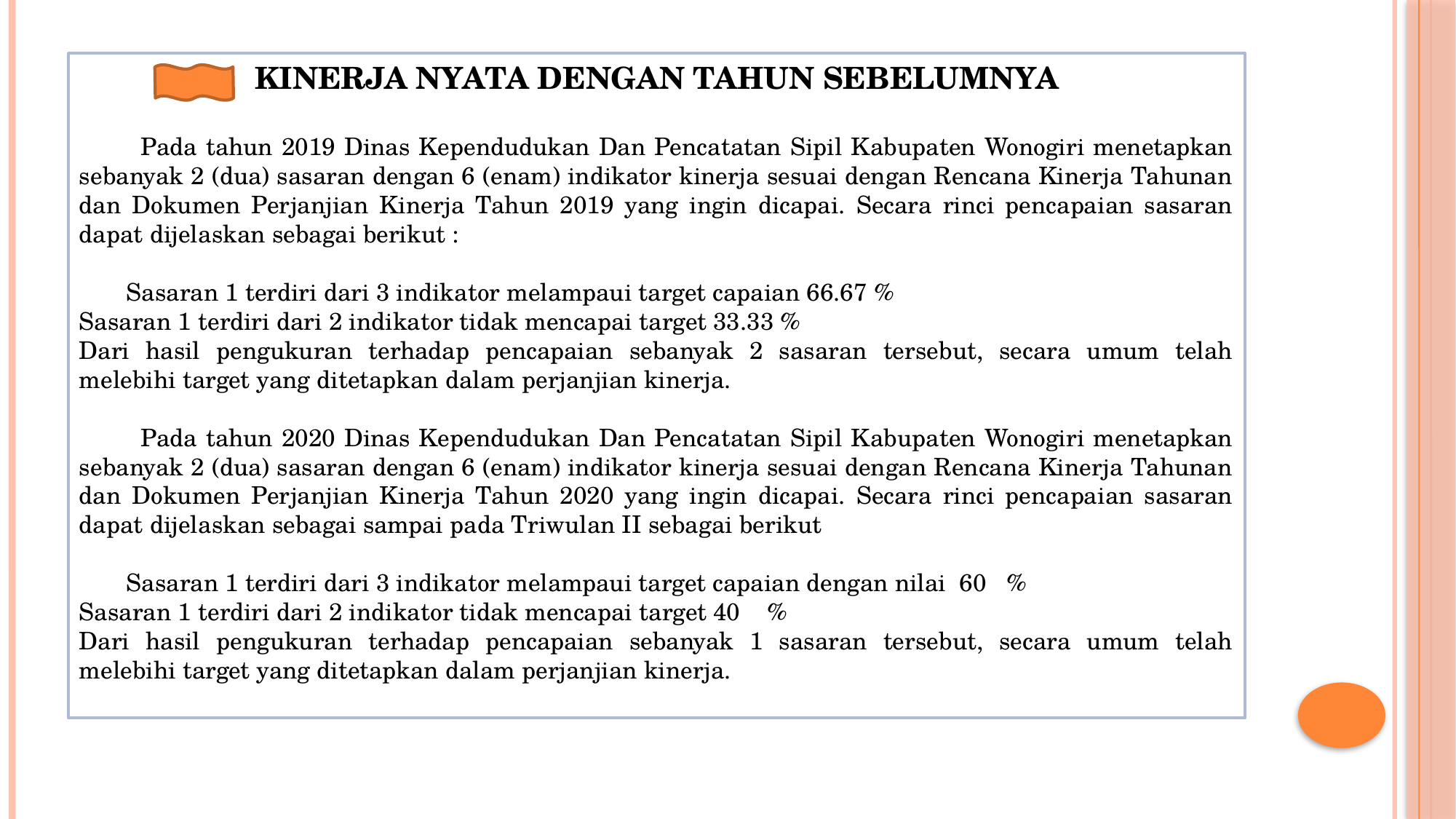

#
KINERJA NYATA DENGAN TAHUN SEBELUMNYA

       Pada tahun 2019 Dinas Kependudukan Dan Pencatatan Sipil Kabupaten Wonogiri menetapkan sebanyak 2 (dua) sasaran dengan 6 (enam) indikator kinerja sesuai dengan Rencana Kinerja Tahunan dan Dokumen Perjanjian Kinerja Tahun 2019 yang ingin dicapai. Secara rinci pencapaian sasaran dapat dijelaskan sebagai berikut :

       Sasaran 1 terdiri dari 3 indikator melampaui target capaian 66.67 %
Sasaran 1 terdiri dari 2 indikator tidak mencapai target 33.33 %
Dari hasil pengukuran terhadap pencapaian sebanyak 2 sasaran tersebut, secara umum telah melebihi target yang ditetapkan dalam perjanjian kinerja.

       Pada tahun 2020 Dinas Kependudukan Dan Pencatatan Sipil Kabupaten Wonogiri menetapkan sebanyak 2 (dua) sasaran dengan 6 (enam) indikator kinerja sesuai dengan Rencana Kinerja Tahunan dan Dokumen Perjanjian Kinerja Tahun 2020 yang ingin dicapai. Secara rinci pencapaian sasaran dapat dijelaskan sebagai sampai pada Triwulan II sebagai berikut

       Sasaran 1 terdiri dari 3 indikator melampaui target capaian dengan nilai  60   %
Sasaran 1 terdiri dari 2 indikator tidak mencapai target 40    %
Dari hasil pengukuran terhadap pencapaian sebanyak 1 sasaran tersebut, secara umum telah melebihi target yang ditetapkan dalam perjanjian kinerja.